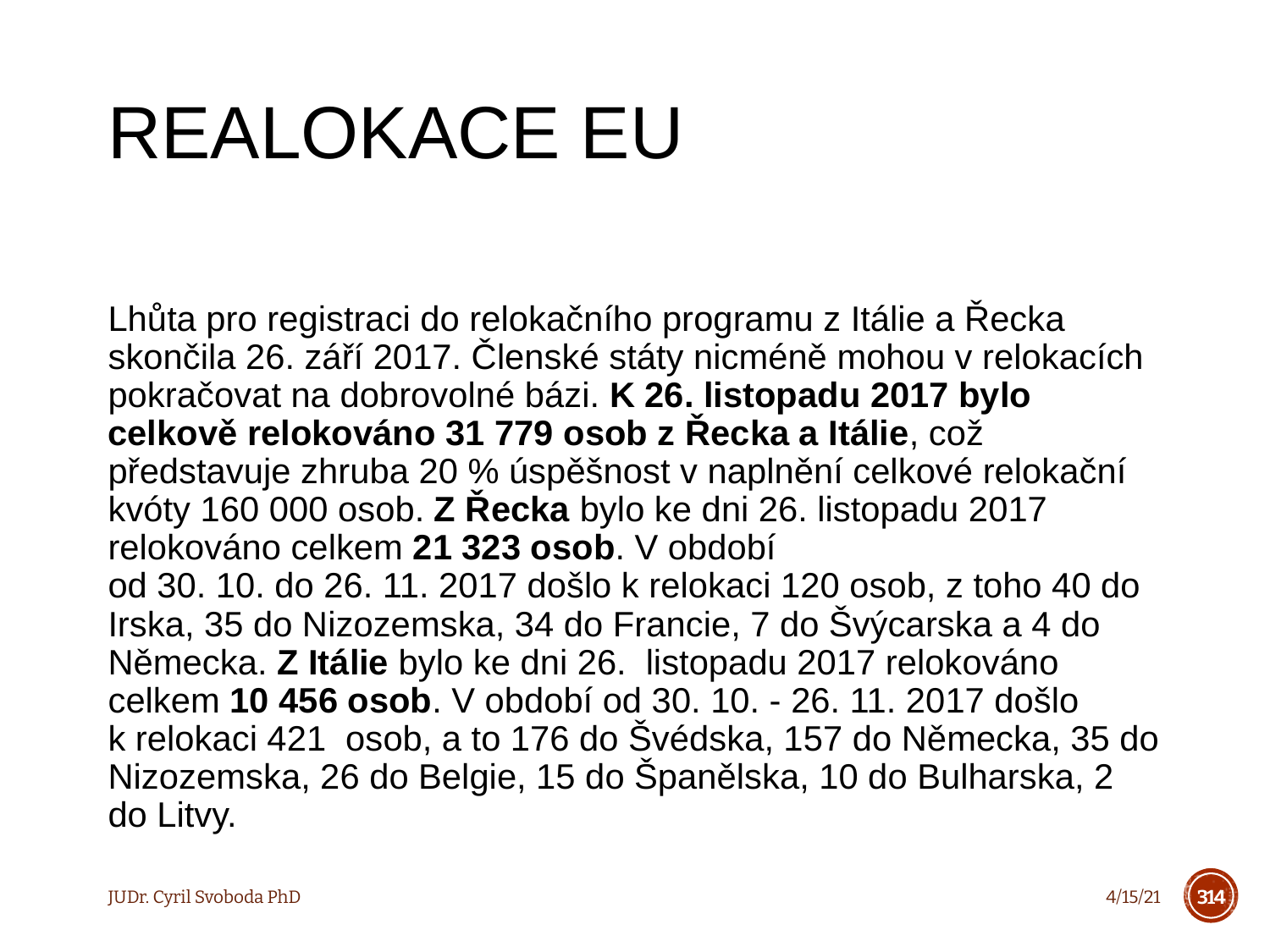

# Realokace EU
Lhůta pro registraci do relokačního programu z Itálie a Řecka skončila 26. září 2017. Členské státy nicméně mohou v relokacích pokračovat na dobrovolné bázi. K 26. listopadu 2017 bylo celkově relokováno 31 779 osob z Řecka a Itálie, což představuje zhruba 20 % úspěšnost v naplnění celkové relokační kvóty 160 000 osob. Z Řecka bylo ke dni 26. listopadu 2017 relokováno celkem 21 323 osob. V období
od 30. 10. do 26. 11. 2017 došlo k relokaci 120 osob, z toho 40 do Irska, 35 do Nizozemska, 34 do Francie, 7 do Švýcarska a 4 do Německa. Z Itálie bylo ke dni 26.  listopadu 2017 relokováno celkem 10 456 osob. V období od 30. 10. ‑ 26. 11. 2017 došlo k relokaci 421  osob, a to 176 do Švédska, 157 do Německa, 35 do Nizozemska, 26 do Belgie, 15 do Španělska, 10 do Bulharska, 2 do Litvy.

JUDr. Cyril Svoboda PhD
4/15/21
314